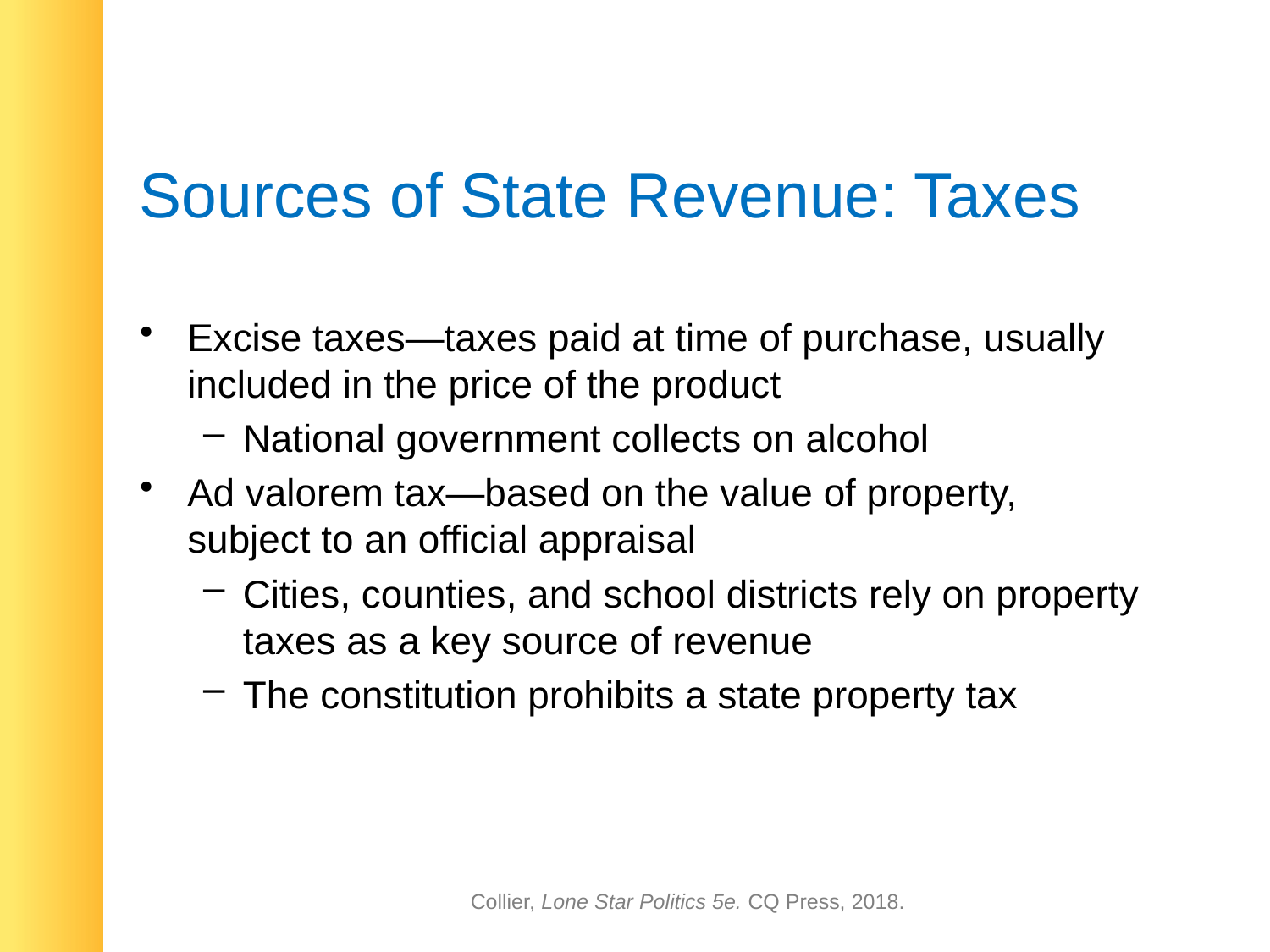

# Sources of State Revenue: Taxes
Excise taxes—taxes paid at time of purchase, usually included in the price of the product
National government collects on alcohol
Ad valorem tax—based on the value of property, subject to an official appraisal
Cities, counties, and school districts rely on property taxes as a key source of revenue
The constitution prohibits a state property tax

Collier, Lone Star Politics 5e. CQ Press, 2018.